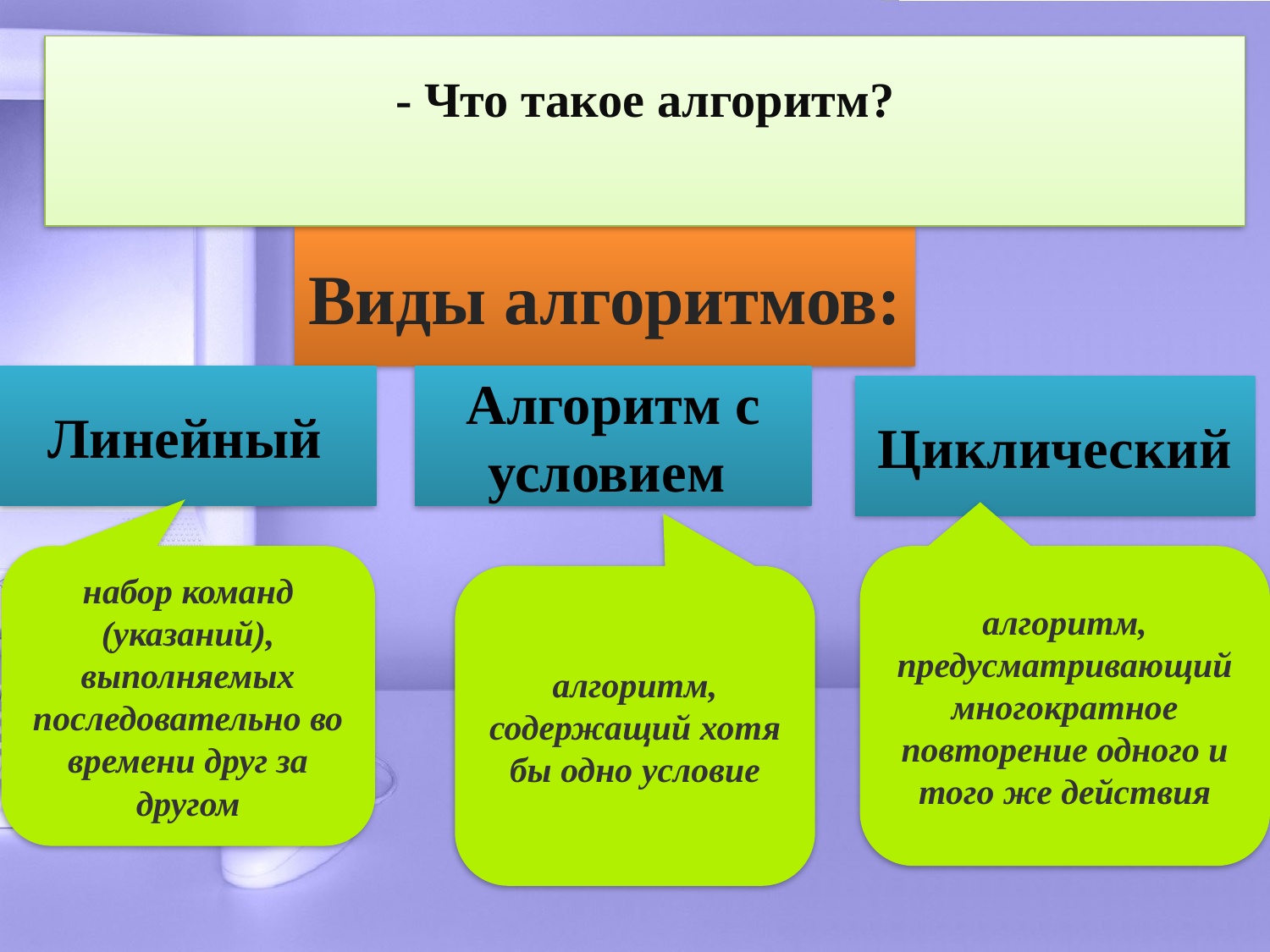

- Что такое алгоритм?

Виды алгоритмов:
Линейный
Алгоритм с условием
Циклический
набор команд (указаний), выполняемых последовательно во времени друг за другом
алгоритм, предусматривающий многократное повторение одного и того же действия
алгоритм, содержащий хотя бы одно условие